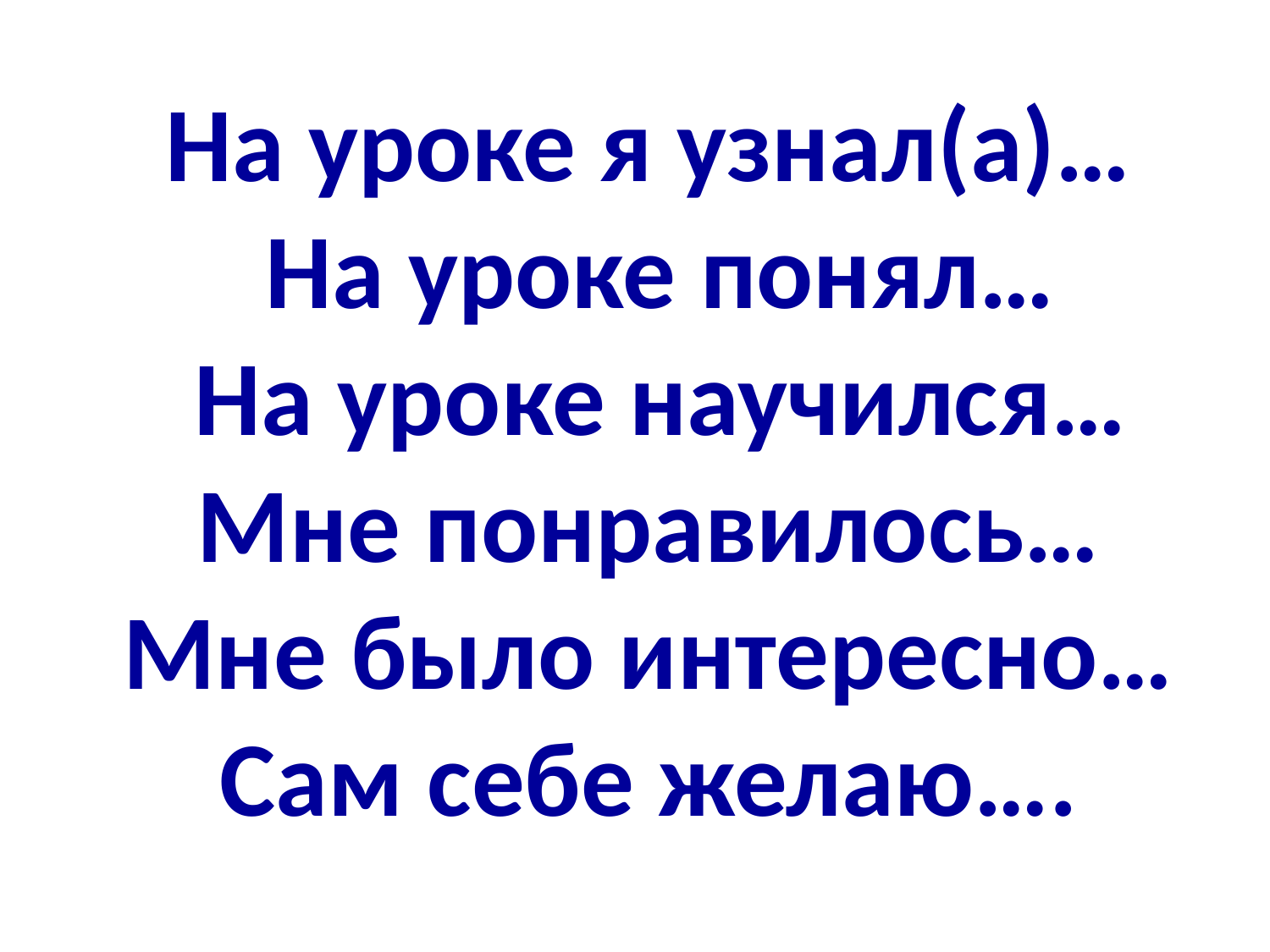

# На уроке я узнал(а)… На уроке понял… На уроке научился… Мне понравилось… Мне было интересно… Сам себе желаю….